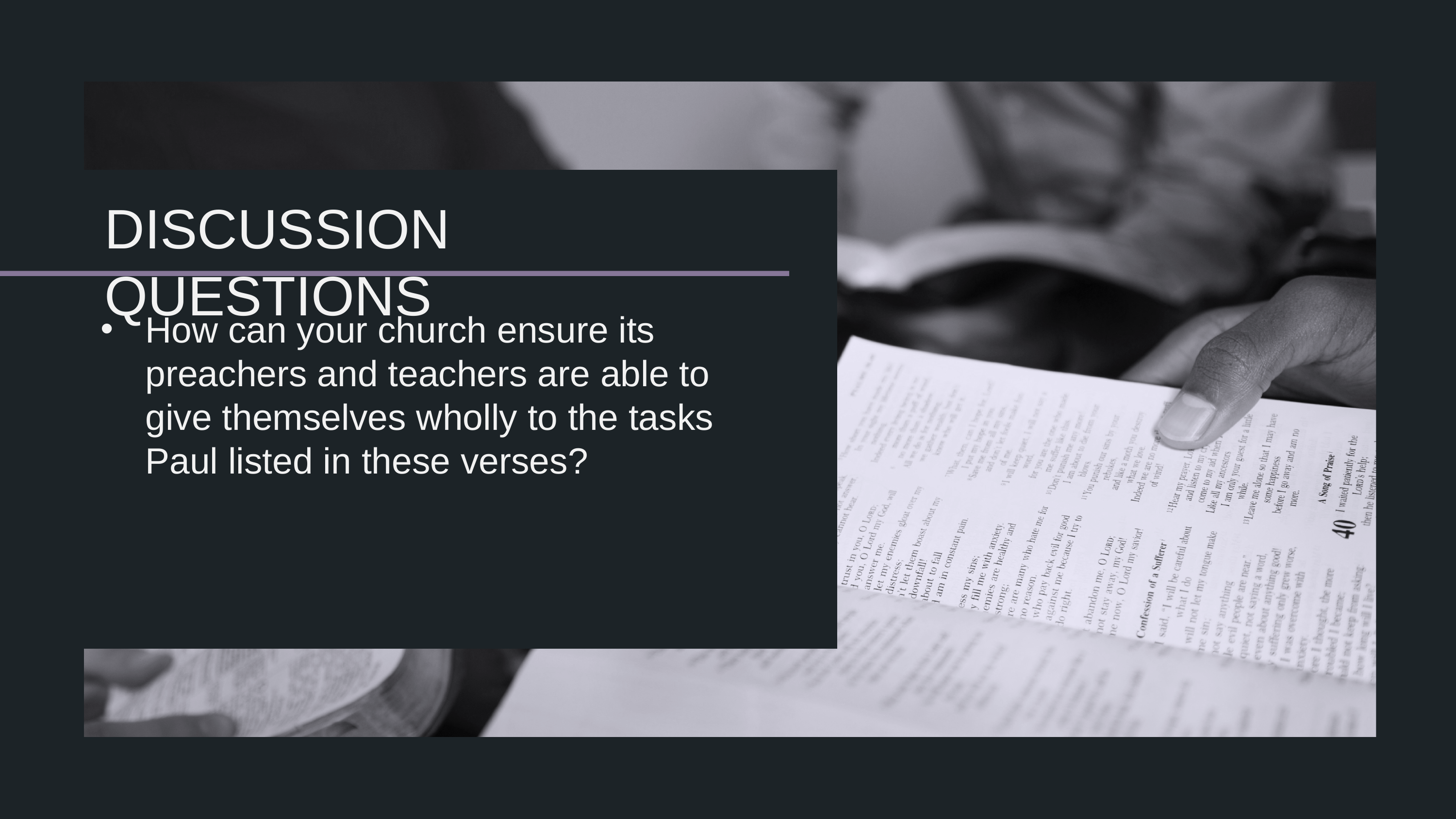

How can your church ensure its preachers and teachers are able to give themselves wholly to the tasks Paul listed in these verses?